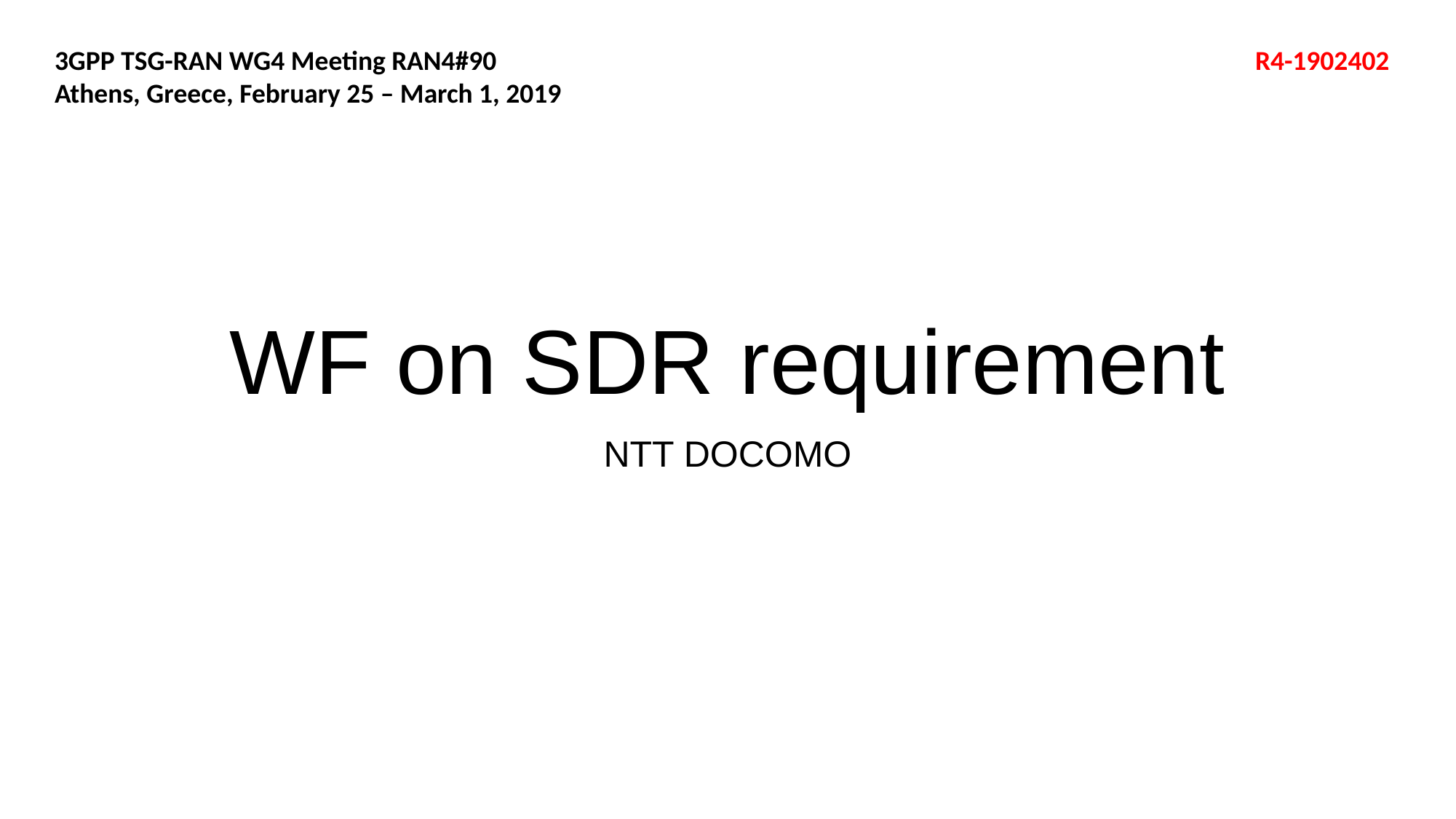

3GPP TSG-RAN WG4 Meeting RAN4#90                                                                                                            	R4-1902402
Athens, Greece, February 25 – March 1, 2019
# WF on SDR requirement
NTT DOCOMO